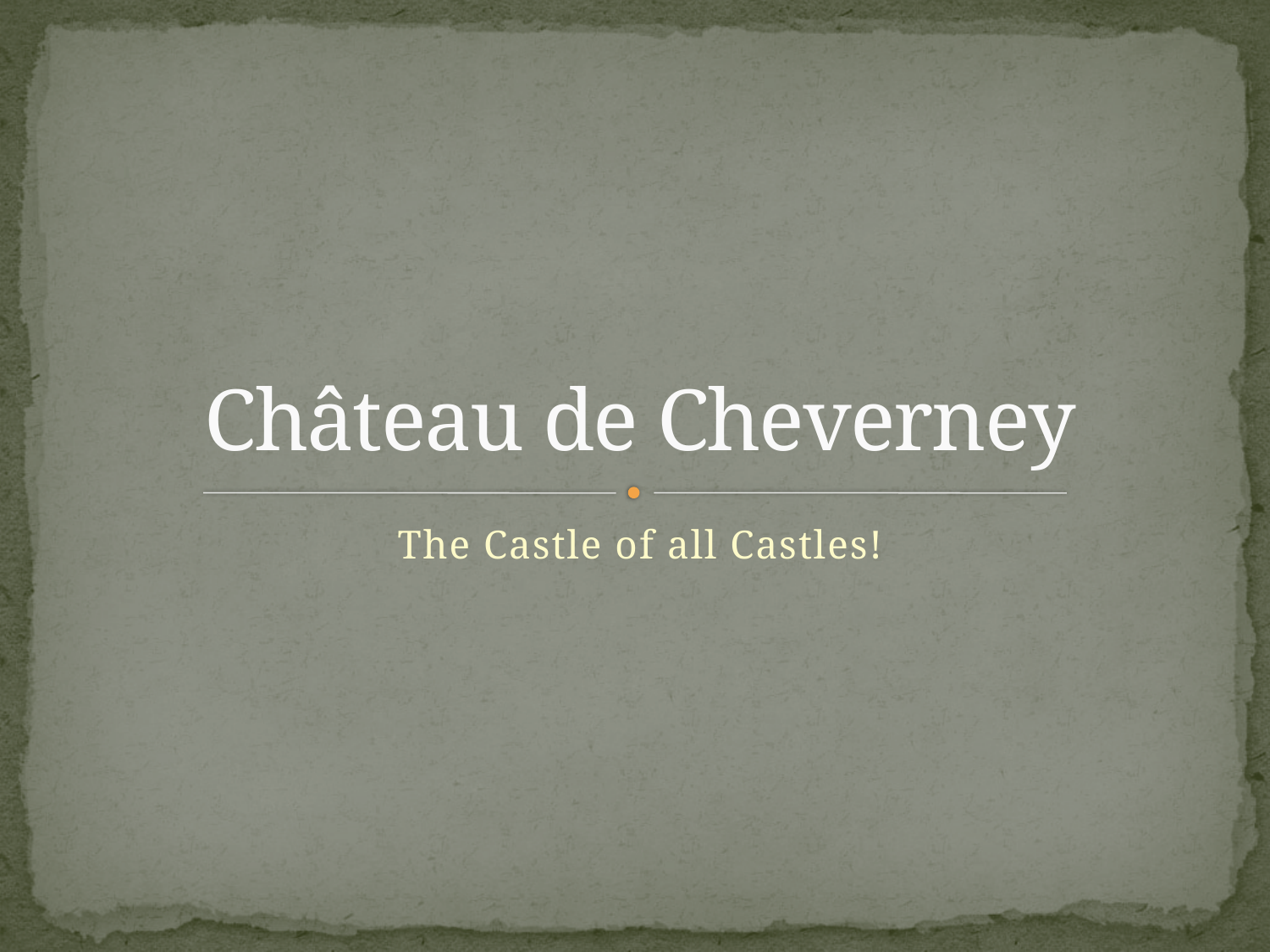

# Château de Cheverney
The Castle of all Castles!